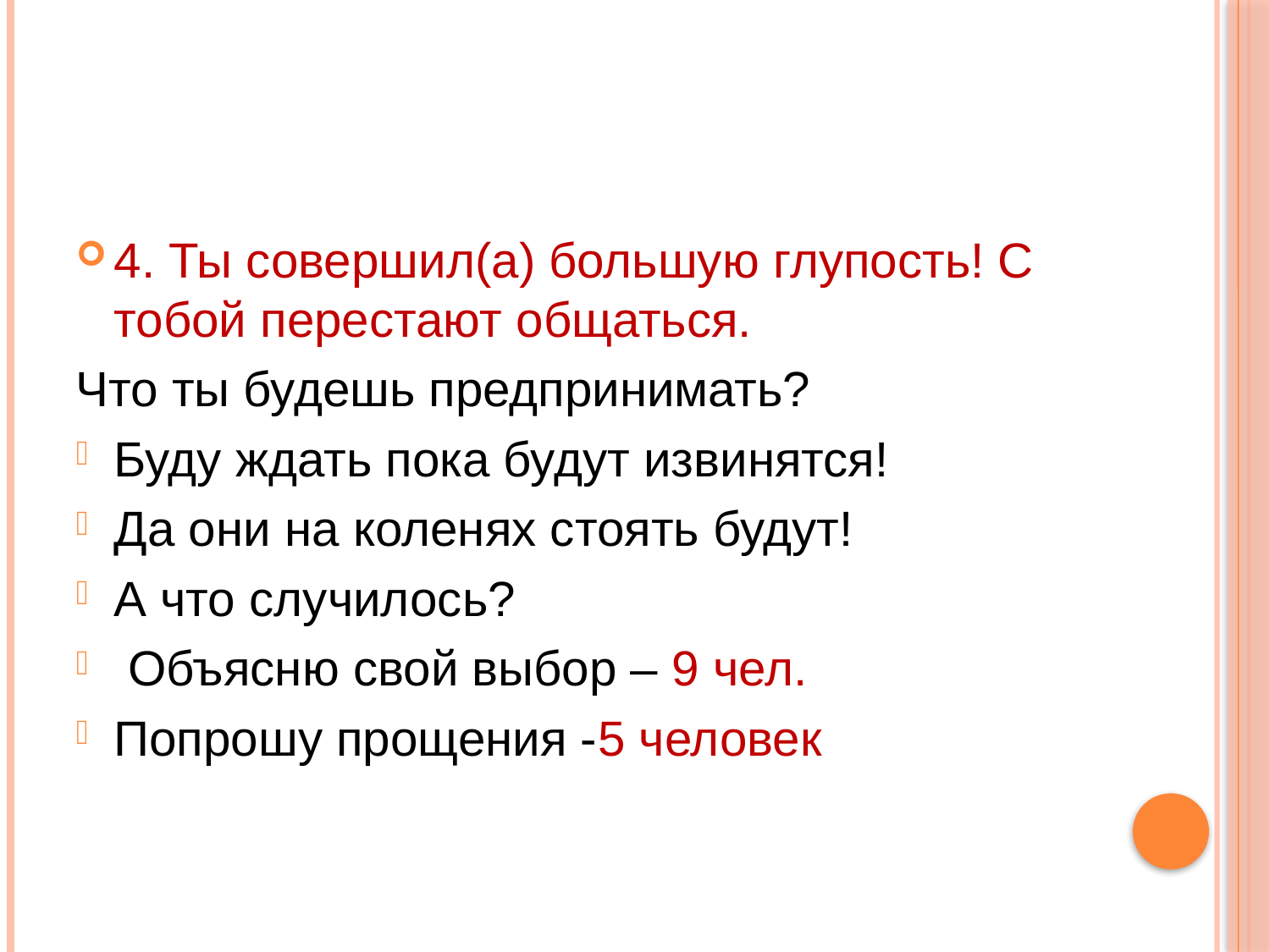

#
4. Ты совершил(а) большую глупость! С тобой перестают общаться.
Что ты будешь предпринимать?
Буду ждать пока будут извинятся!
Да они на коленях стоять будут!
А что случилось?
 Объясню свой выбор – 9 чел.
Попрошу прощения -5 человек